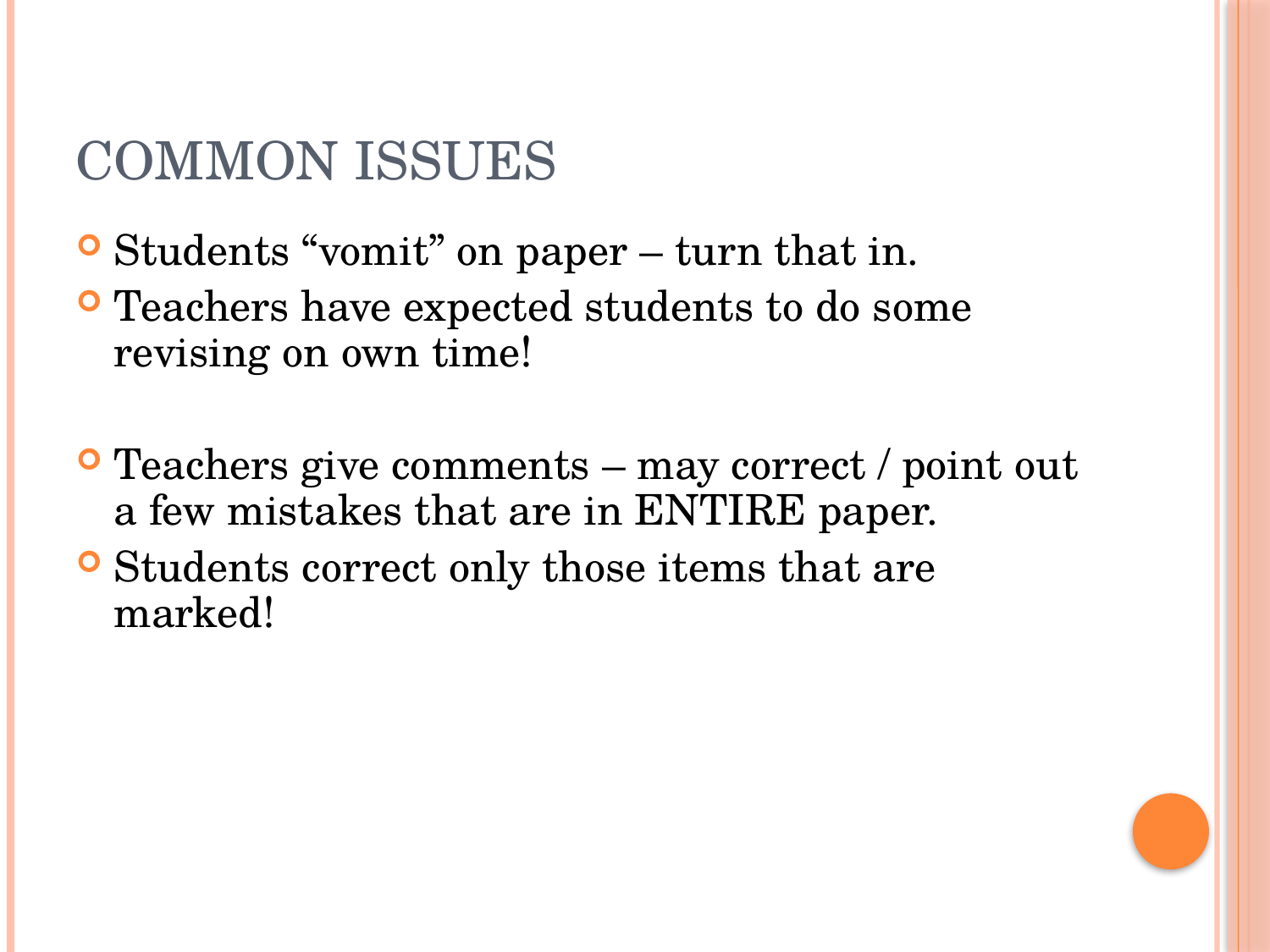

# Common Issues
Students “vomit” on paper – turn that in.
Teachers have expected students to do some revising on own time!

Teachers give comments – may correct / point out a few mistakes that are in ENTIRE paper.
Students correct only those items that are marked!